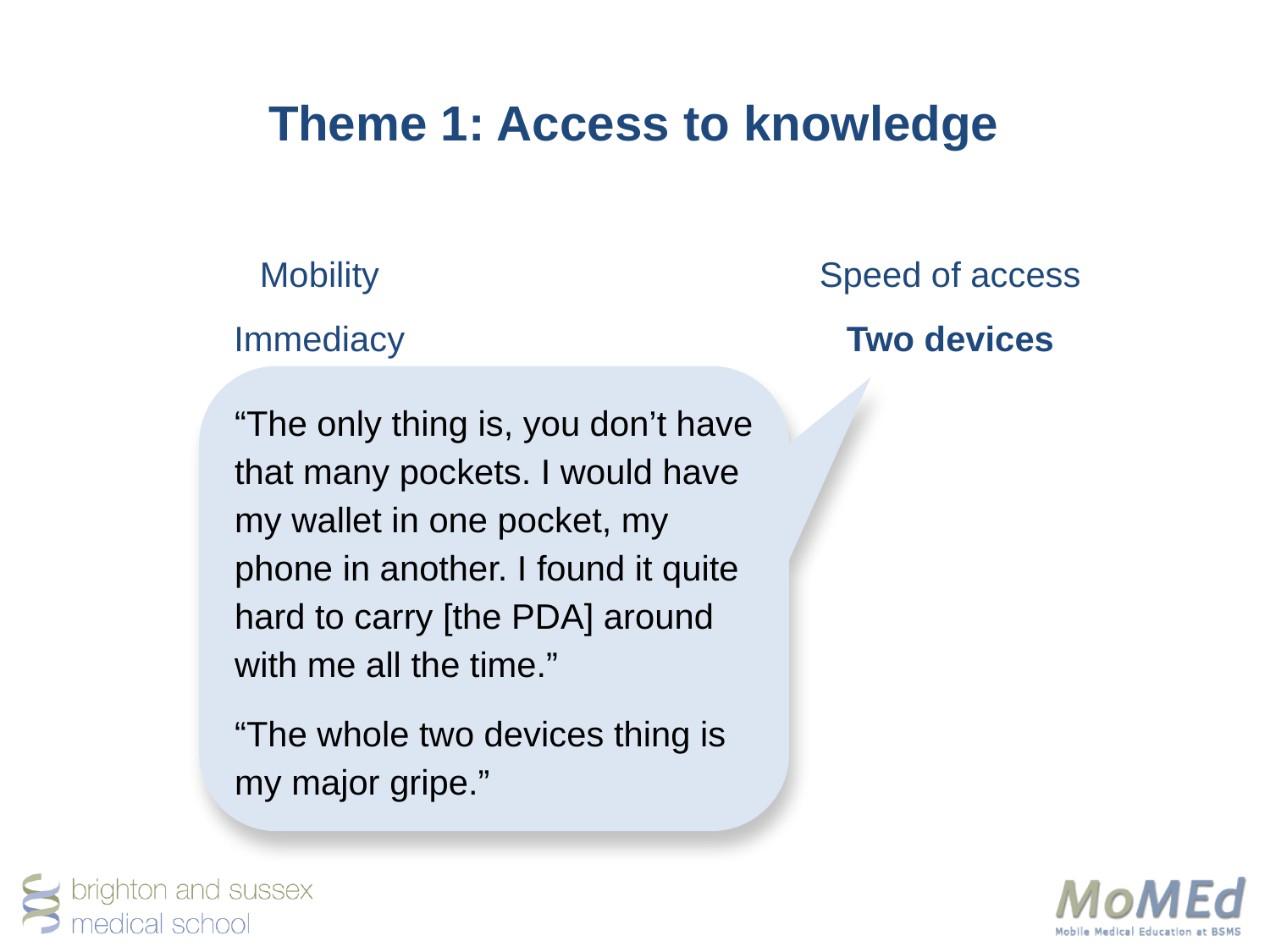

# Theme 1: Access to knowledge
Mobility
Immediacy
Speed of access
Two devices
“The only thing is, you don’t have that many pockets. I would have my wallet in one pocket, my phone in another. I found it quite hard to carry [the PDA] around with me all the time.”
“The whole two devices thing is my major gripe.”